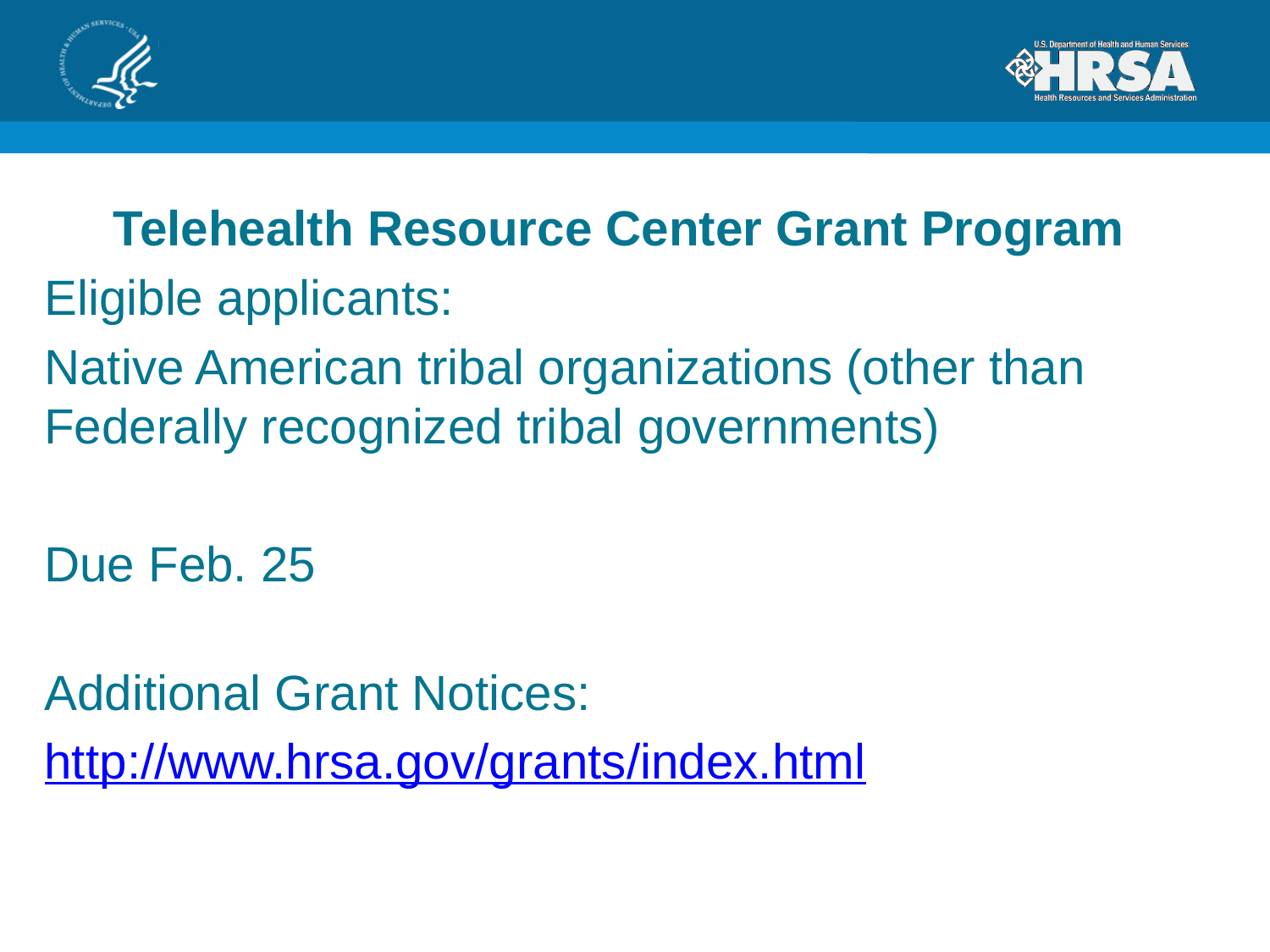

Telehealth Resource Center Grant Program
Eligible applicants:
Native American tribal organizations (other than Federally recognized tribal governments)

Due Feb. 25
Additional Grant Notices:
http://www.hrsa.gov/grants/index.html